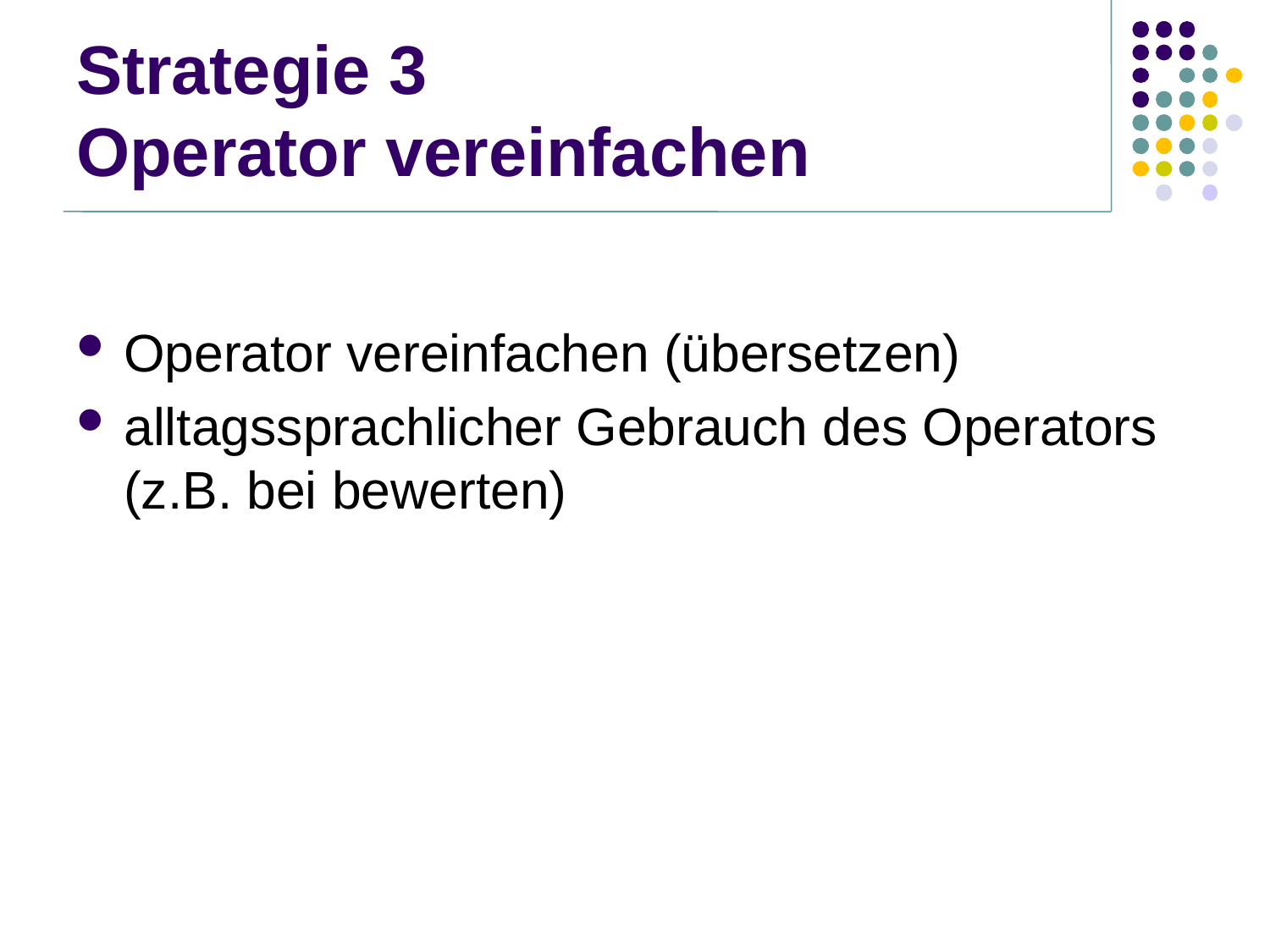

# Strategie 3 Operator vereinfachen

Operator vereinfachen (übersetzen)
alltagssprachlicher Gebrauch des Operators (z.B. bei bewerten)